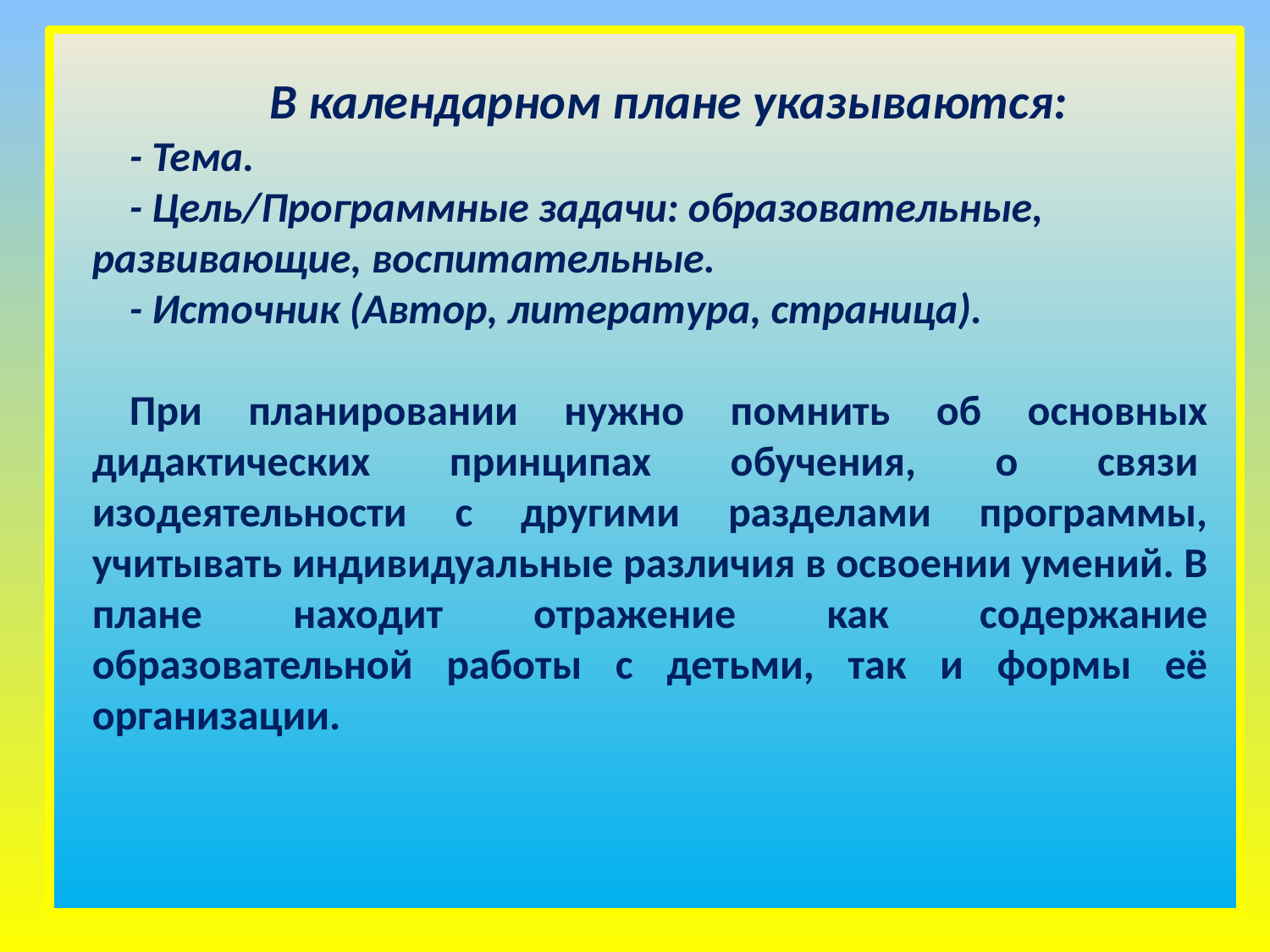

В календарном плане указываются:
- Тема.
- Цель/Программные задачи: образовательные, развивающие, воспитательные.
- Источник (Автор, литература, страница).

При планировании нужно помнить об основных дидактических принципах обучения, о связи  изодеятельности с другими разделами программы, учитывать индивидуальные различия в освоении умений. В плане находит отражение как содержание образовательной работы с детьми, так и формы её организации.

18